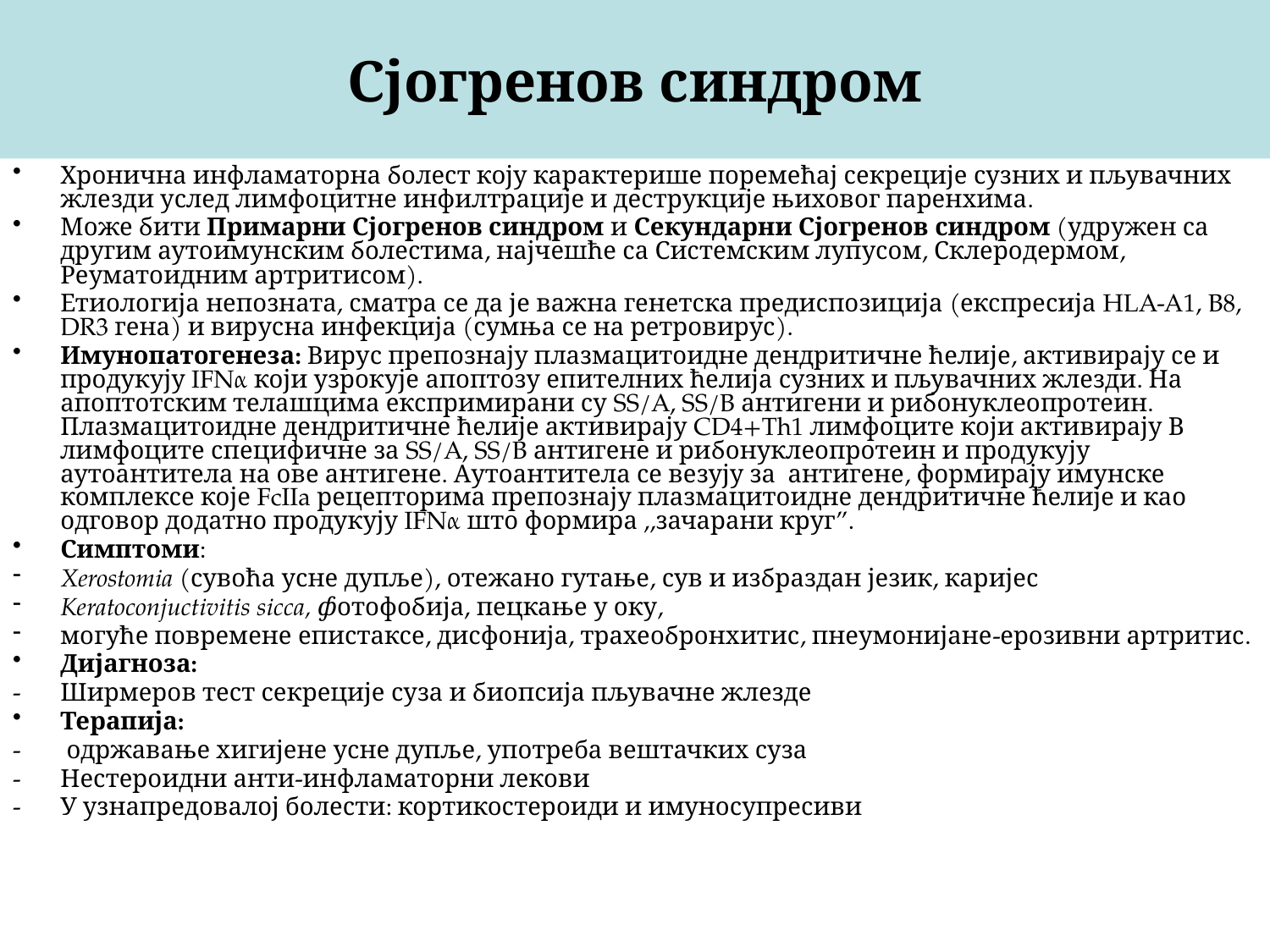

# Сјогренов синдром
Хронична инфламаторна болест коју карактерише поремећај секреције сузних и пљувачних жлезди услед лимфоцитне инфилтрације и деструкције њиховог паренхима.
Може бити Примарни Сјогренов синдром и Секундарни Сјогренов синдром (удружен са другим аутоимунским болестима, најчешће са Системским лупусом, Склеродермом, Реуматоидним артритисом).
Етиологија непозната, сматра се да је важна генетска предиспозиција (експресија HLA-A1, B8, DR3 гена) и вирусна инфекција (сумња се на ретровирус).
Имунопатогенеза: Вирус препознају плазмацитоидне дендритичне ћелије, активирају се и продукују IFNα који узрокује апоптозу епителних ћелија сузних и пљувачних жлезди. На апоптотским телашцима експримирани су SS/A, SS/B антигени и рибонуклеопротеин. Плазмацитоидне дендритичне ћелије активирају CD4+Th1 лимфоците који активирају В лимфоците специфичне за SS/A, SS/B антигене и рибонуклеопротеин и продукују аутоантитела на ове антигене. Аутоантитела се везују за  антигене, формирају имунске комплексе које FcIIa рецепторима препознају плазмацитоидне дендритичне ћелије и као одговор додатно продукују IFNα што формира ,,зачарани круг”.
Симптоми:
Xerostomia (сувоћа усне дупље), отежано гутање, сув и избраздан језик, каријес
Keratoconjuctivitis sicca, фотофобија, пецкање у оку,
могуће повремене епистаксе, дисфонија, трахеобронхитис, пнеумонијане-ерозивни артритис.
Дијагноза:
-	Ширмеров тест секреције суза и биопсија пљувачне жлезде
Терапија:
-	 одржавање хигијене усне дупље, употреба вештачких суза
-	Нестероидни анти-инфламаторни лекови
-	У узнапредовалој болести: кортикостероиди и имуносупресиви